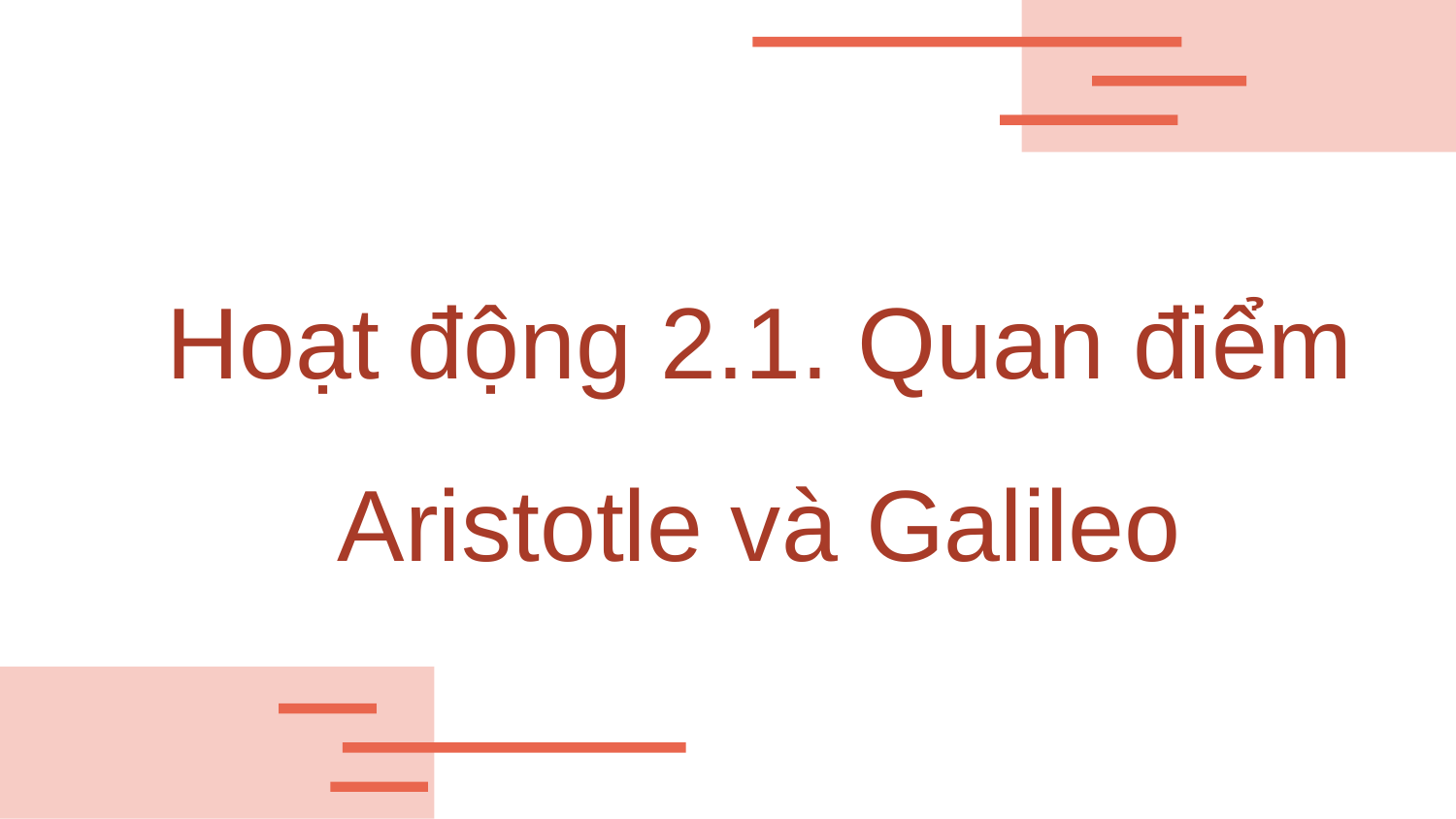

# Hoạt động 2.1. Quan điểm Aristotle và Galileo